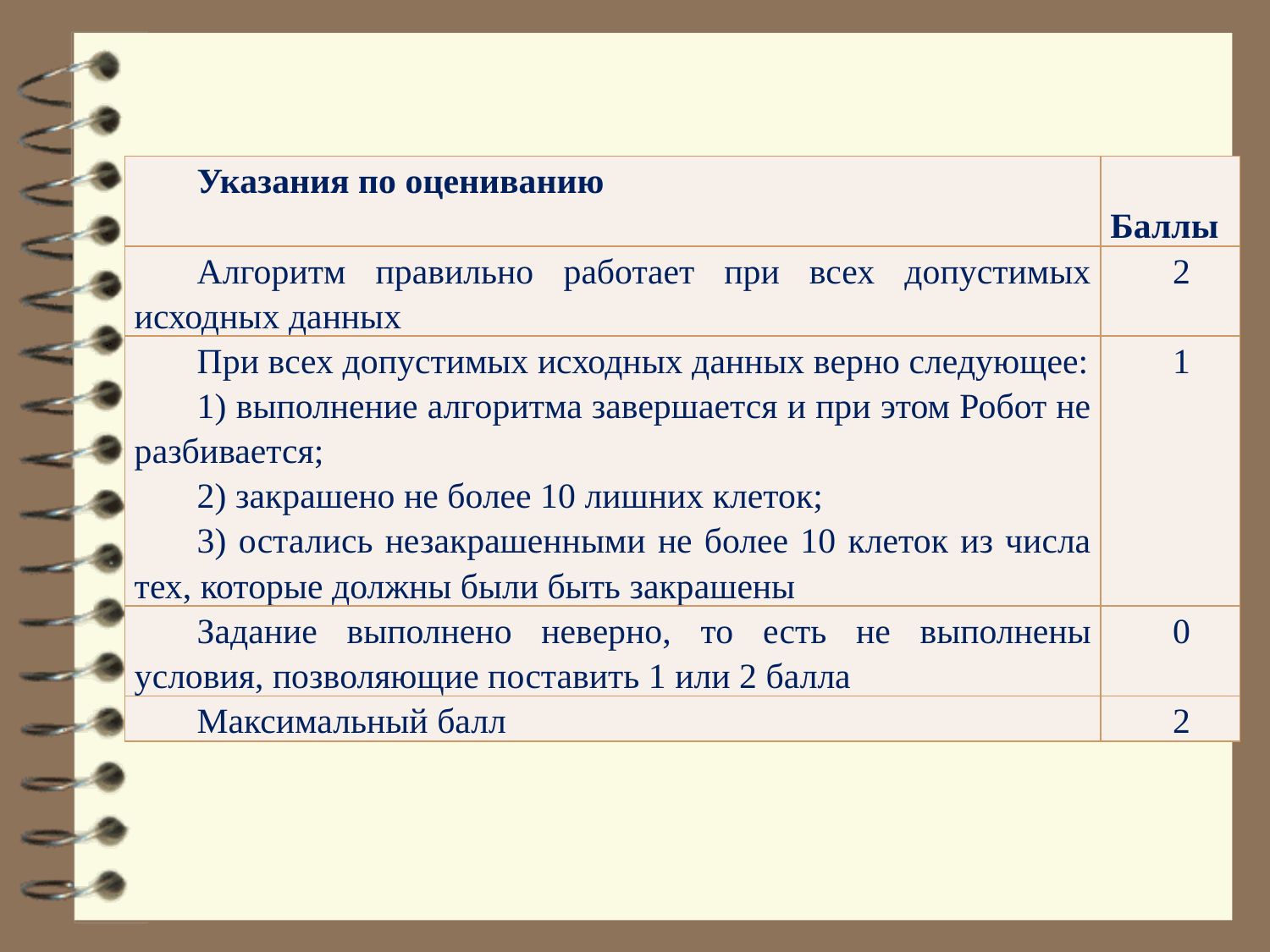

| Указания по оцениванию | Баллы |
| --- | --- |
| Алгоритм правильно работает при всех допустимых исходных данных | 2 |
| При всех допустимых исходных данных верно следующее: 1) выполнение алгоритма завершается и при этом Робот не разбивается; 2) закрашено не более 10 лишних клеток; 3) остались незакрашенными не более 10 клеток из числа тех, которые должны были быть закрашены | 1 |
| Задание выполнено неверно, то есть не выполнены условия, позволяющие поставить 1 или 2 балла | 0 |
| Максимальный балл | 2 |